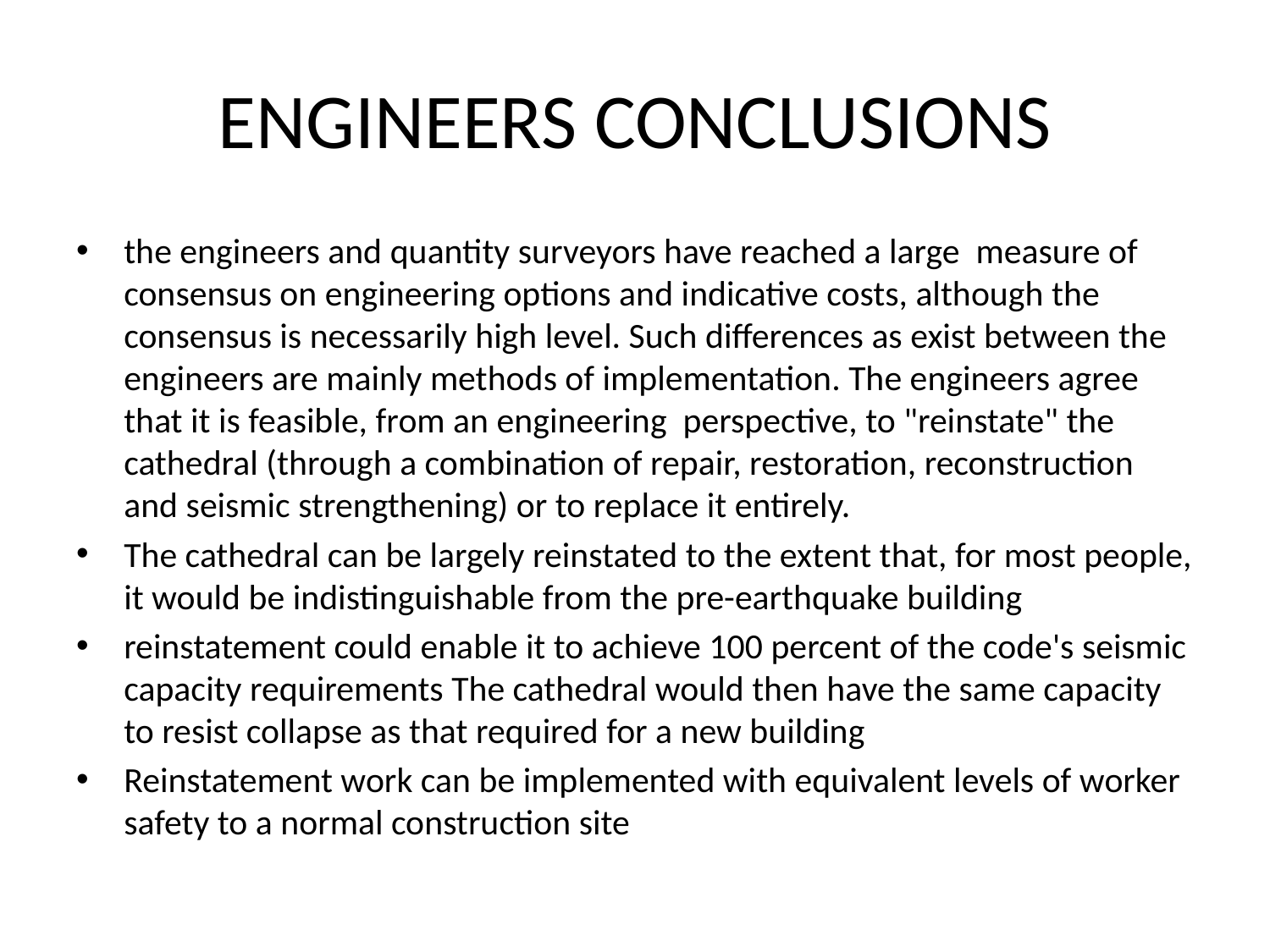

# ENGINEERS CONCLUSIONS
the engineers and quantity surveyors have reached a large  measure of consensus on engineering options and indicative costs, although the consensus is necessarily high level. Such differences as exist between the engineers are mainly methods of implementation. The engineers agree that it is feasible, from an engineering  perspective, to "reinstate" the cathedral (through a combination of repair, restoration, reconstruction and seismic strengthening) or to replace it entirely.
The cathedral can be largely reinstated to the extent that, for most people, it would be indistinguishable from the pre-earthquake building
reinstatement could enable it to achieve 100 percent of the code's seismic capacity requirements The cathedral would then have the same capacity to resist collapse as that required for a new building
Reinstatement work can be implemented with equivalent levels of worker safety to a normal construction site